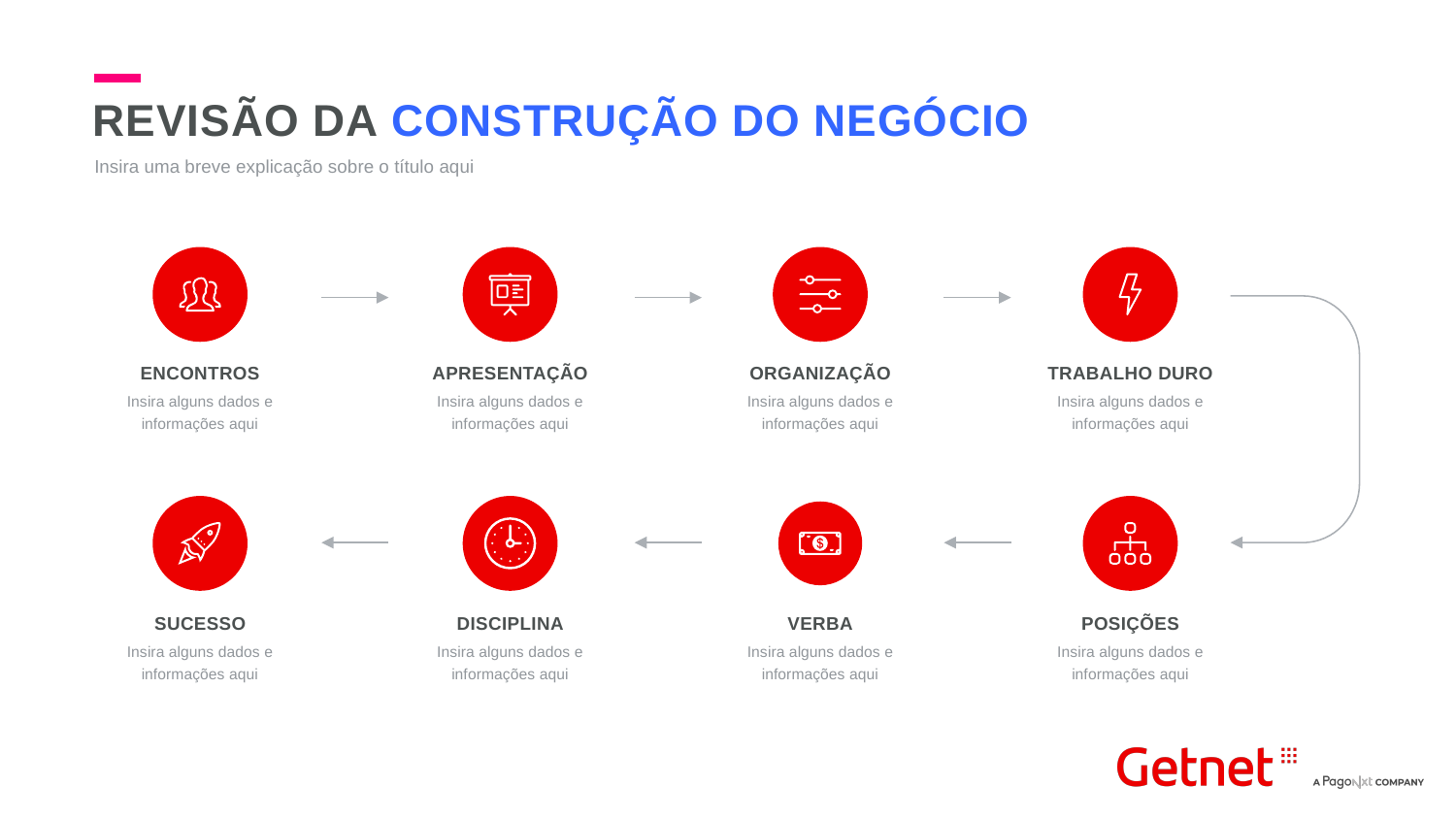

Revisão da construção do negócio
Insira uma breve explicação sobre o título aqui

encontros
Insira alguns dados e informações aqui

apresentação
Insira alguns dados e informações aqui

Organização
Insira alguns dados e informações aqui

Trabalho duro
Insira alguns dados e informações aqui

sucesso
Insira alguns dados e informações aqui

disciplina
Insira alguns dados e informações aqui

posições
Insira alguns dados e informações aqui

verba
Insira alguns dados e informações aqui